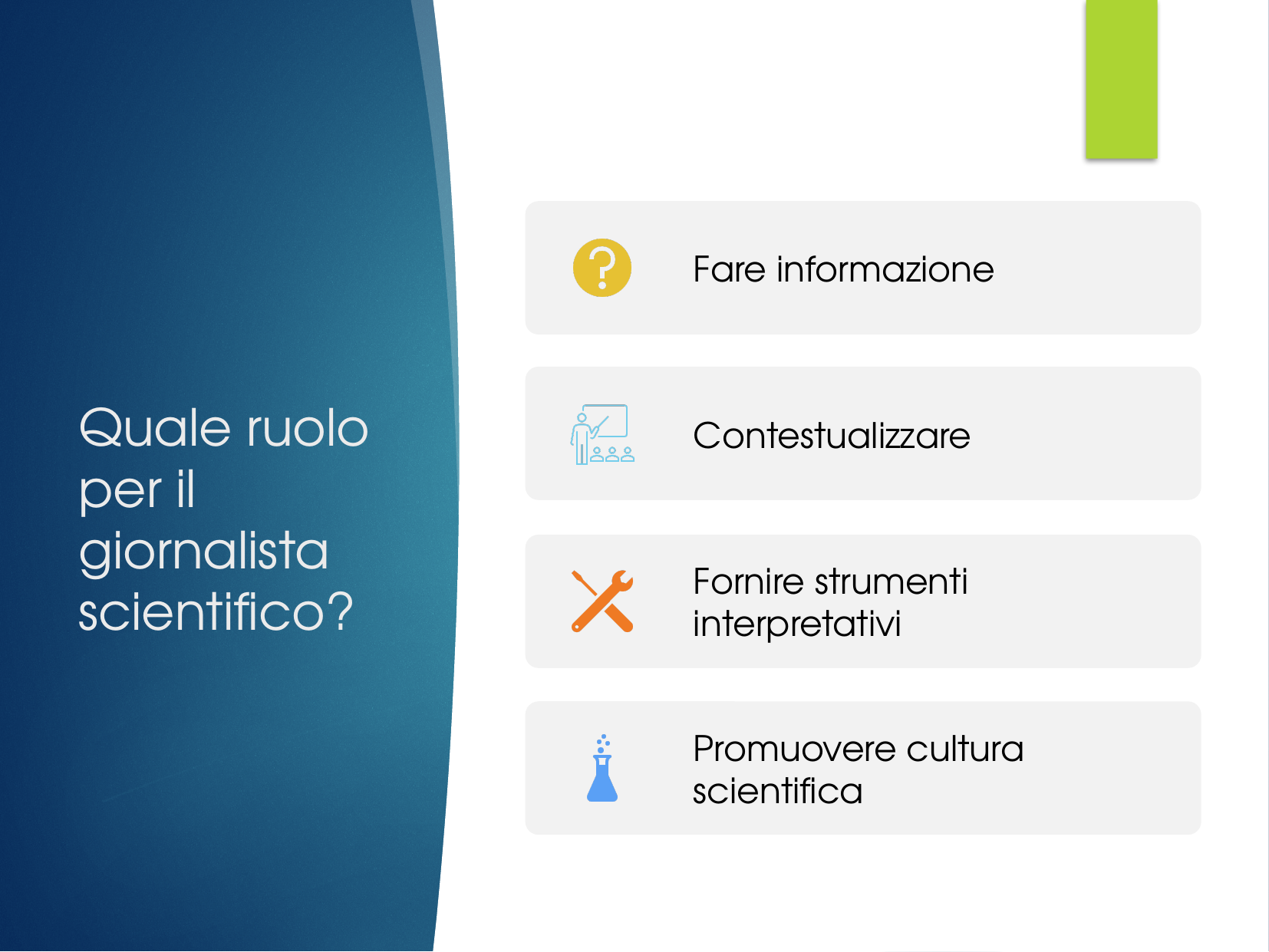

# Quale ruolo per il giornalista scientifico?
Fare informazione
Contestualizzare
Fornire strumenti interpretativi
Promuovere cultura scientifica